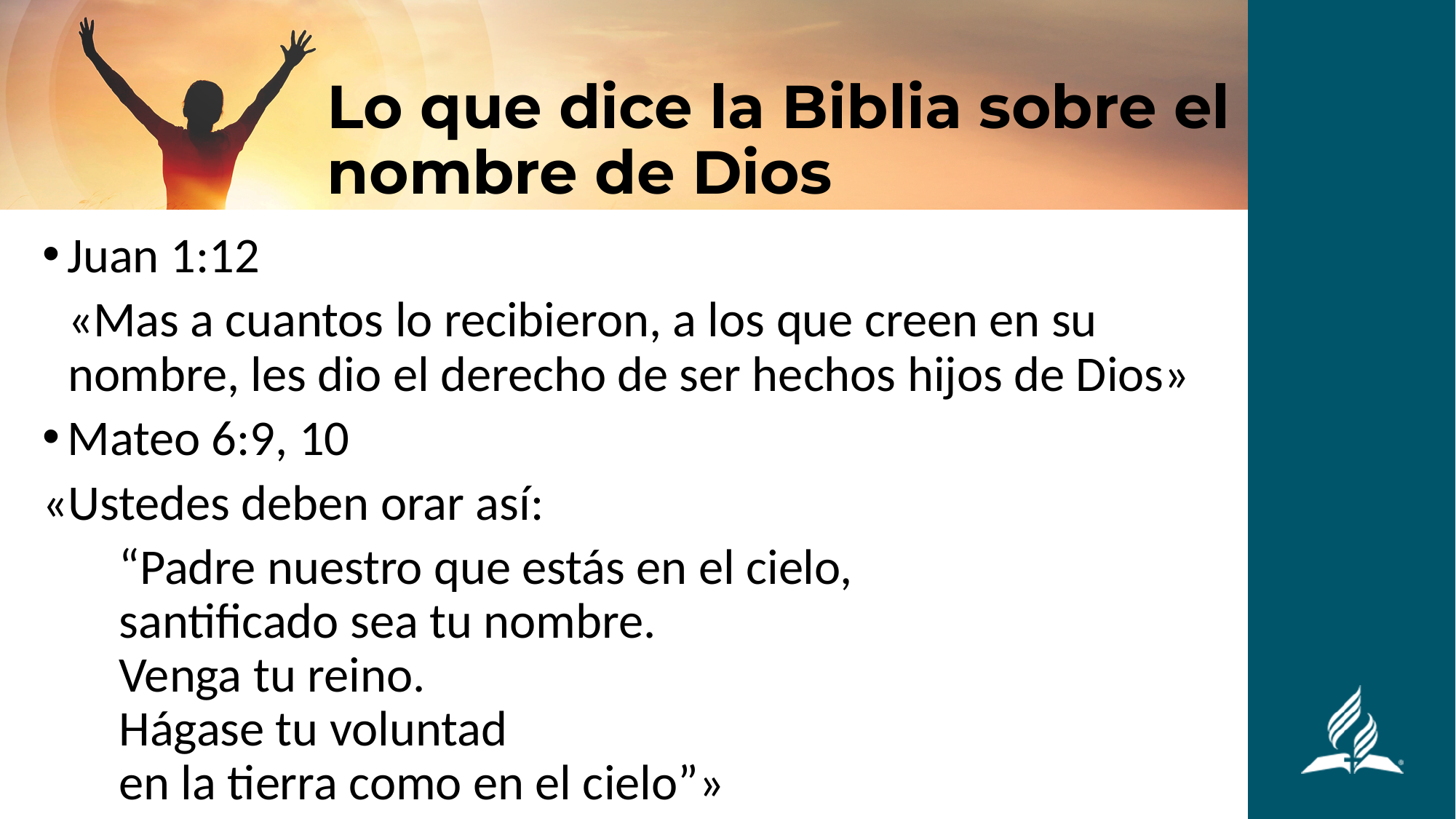

Lo que dice la Biblia sobre el nombre de Dios
Juan 1:12
«Mas a cuantos lo recibieron, a los que creen en su nombre, les dio el derecho de ser hechos hijos de Dios»
Mateo 6:9, 10
«Ustedes deben orar así:
	“Padre nuestro que estás en el cielo,
	santificado sea tu nombre.
	Venga tu reino.
	Hágase tu voluntad
	en la tierra como en el cielo”»